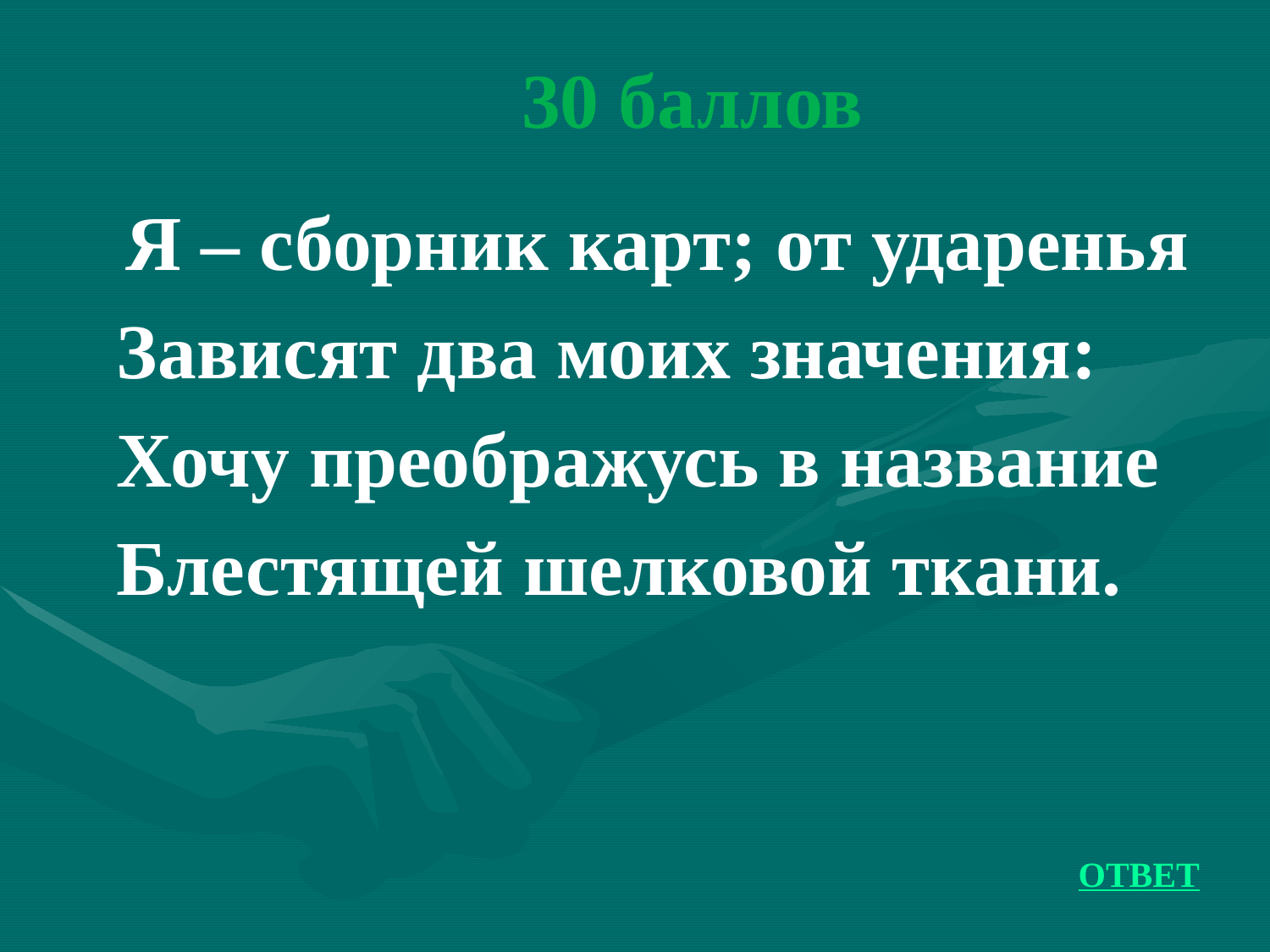

# 30 баллов
   Я – сборник карт; от ударенья
  Зависят два моих значения:
  Хочу преображусь в название
  Блестящей шелковой ткани.
ОТВЕТ